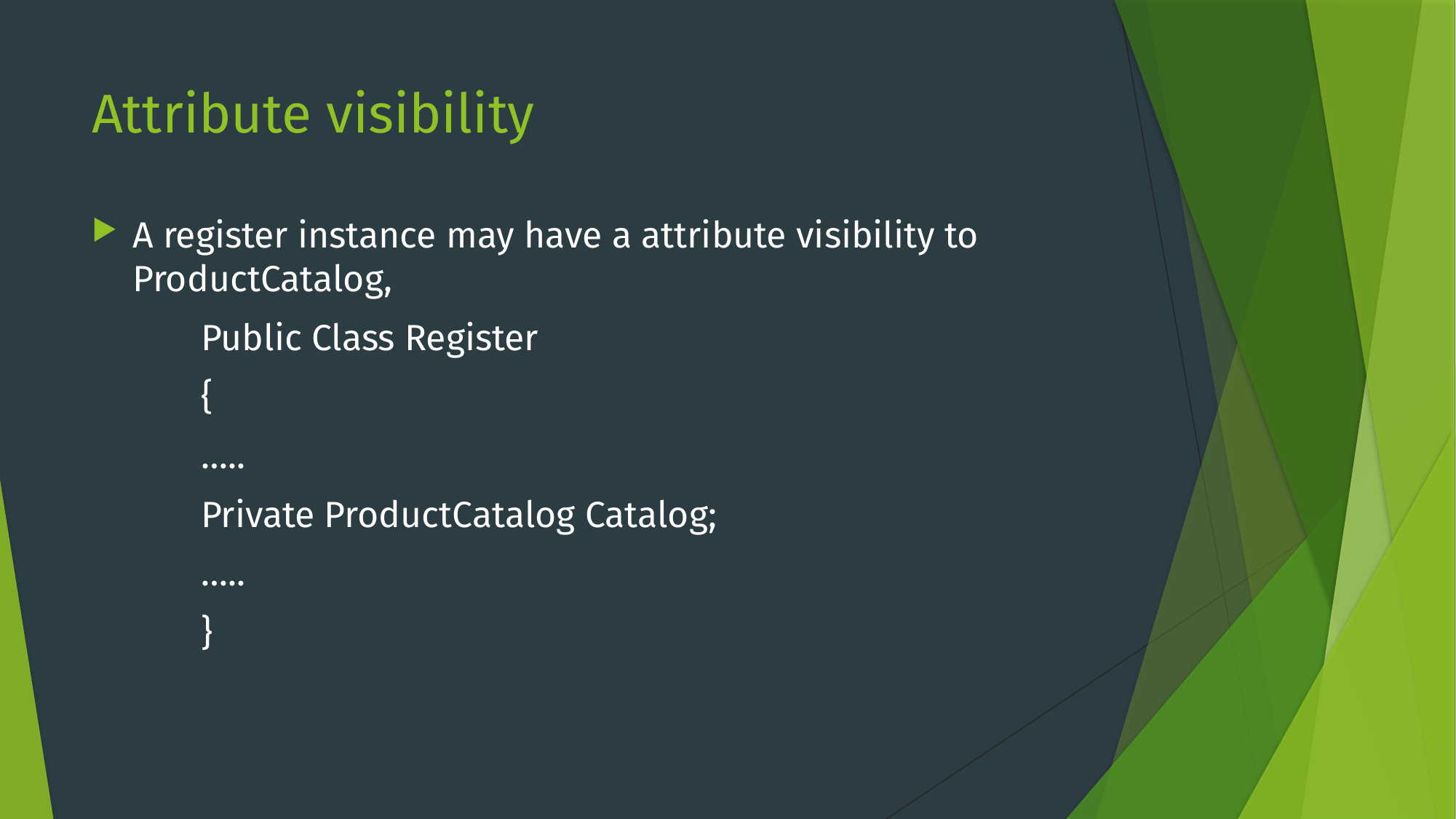

# Attribute visibility
A register instance may have a attribute visibility to ProductCatalog,
	Public Class Register
	{
	…..
	Private ProductCatalog Catalog;
	…..
	}